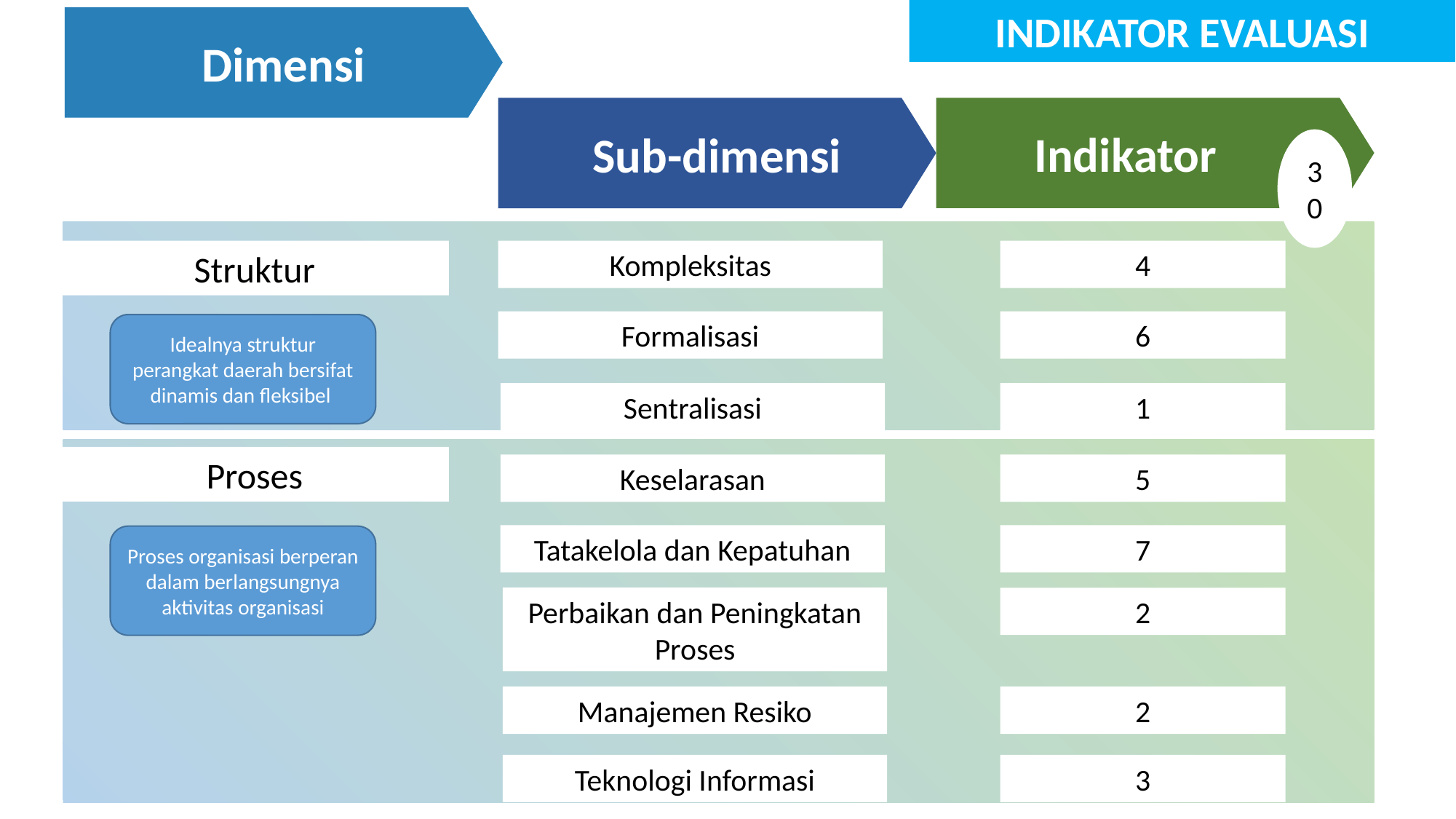

INDIKATOR EVALUASI

Dimensi

Indikator

Sub-dimensi
30

Kompleksitas
4
Struktur
Formalisasi
6
Idealnya struktur perangkat daerah bersifat dinamis dan fleksibel
Sentralisasi
1

Proses
Keselarasan
5
Tatakelola dan Kepatuhan
7
Proses organisasi berperan dalam berlangsungnya aktivitas organisasi
2
Perbaikan dan Peningkatan Proses
Manajemen Resiko
2
Teknologi Informasi
3